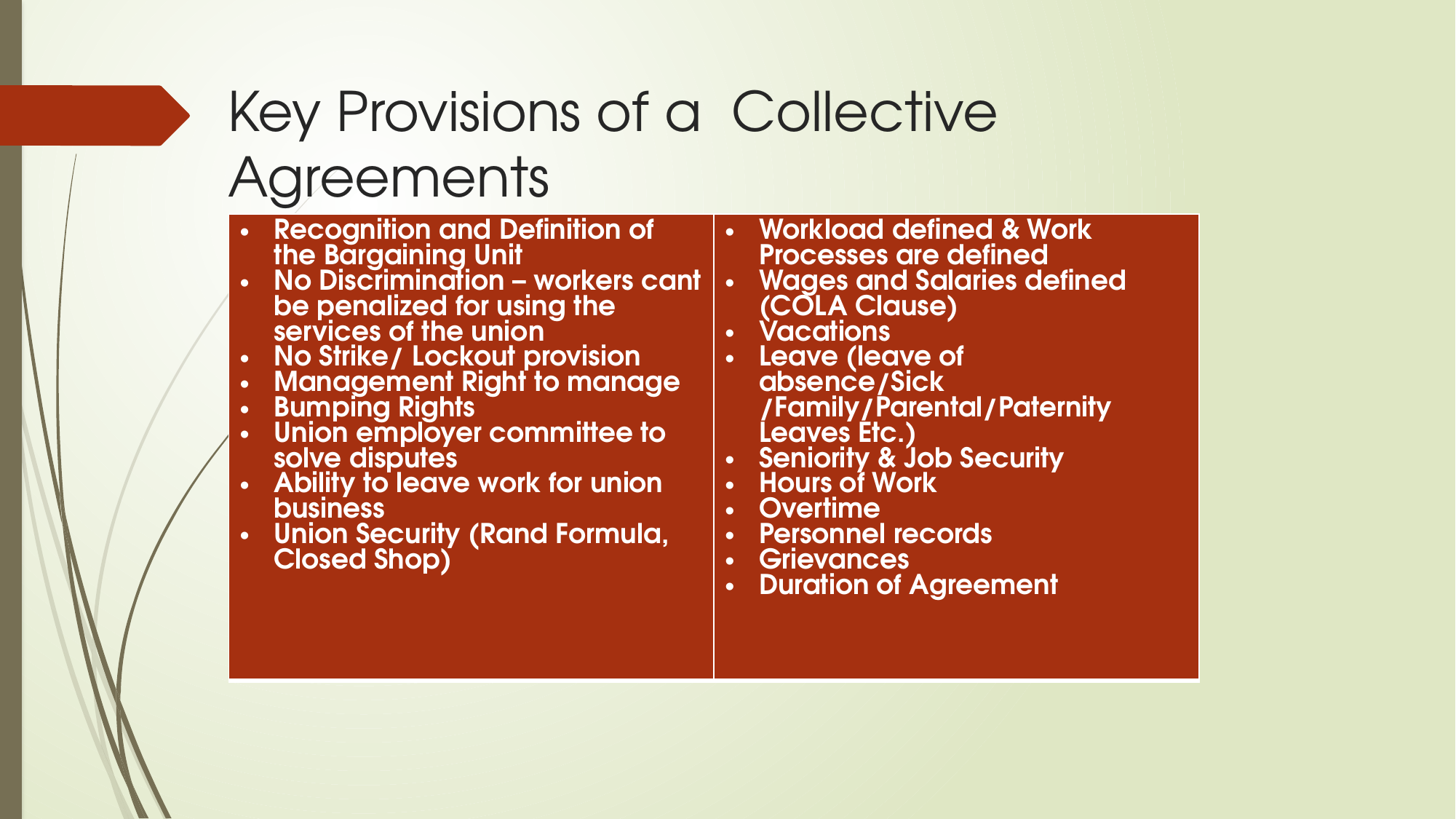

# Key Provisions of a  Collective Agreements
| Recognition and Definition of the Bargaining Unit No Discrimination – workers cant be penalized for using the services of the union No Strike/ Lockout provision Management Right to manage Bumping Rights Union employer committee to solve disputes Ability to leave work for union business Union Security (Rand Formula, Closed Shop) | Workload defined & Work Processes are defined Wages and Salaries defined (COLA Clause) Vacations Leave (leave of absence/Sick /Family/Parental/Paternity Leaves Etc.) Seniority & Job Security Hours of Work Overtime Personnel records Grievances Duration of Agreement |
| --- | --- |